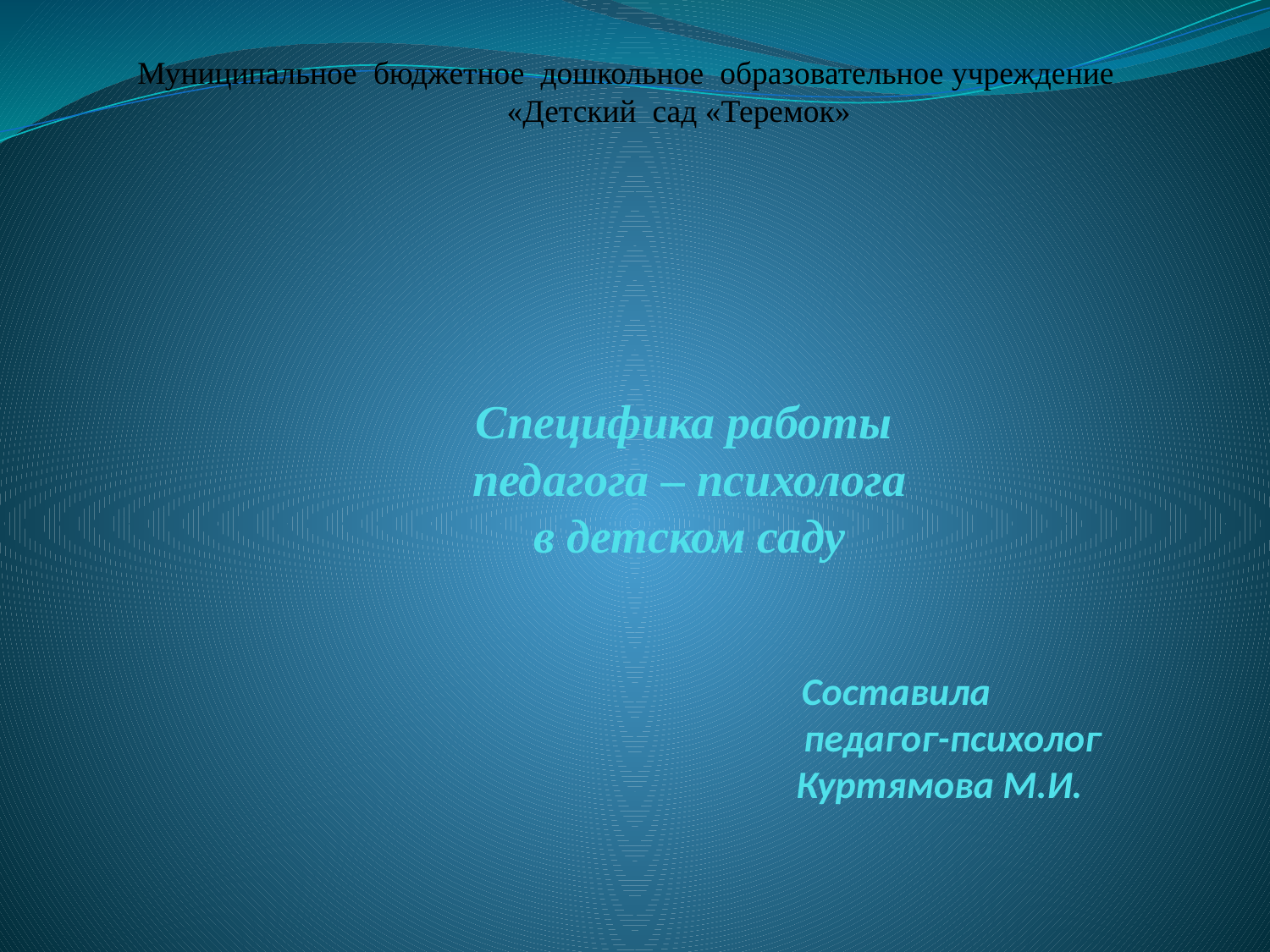

# Специфика работы педагога – психолога в детском саду Составила педагог-психолог Куртямова М.И.
Муниципальное  бюджетное  дошкольное  образовательное учреждение
                                              «Детский  сад «Теремок»